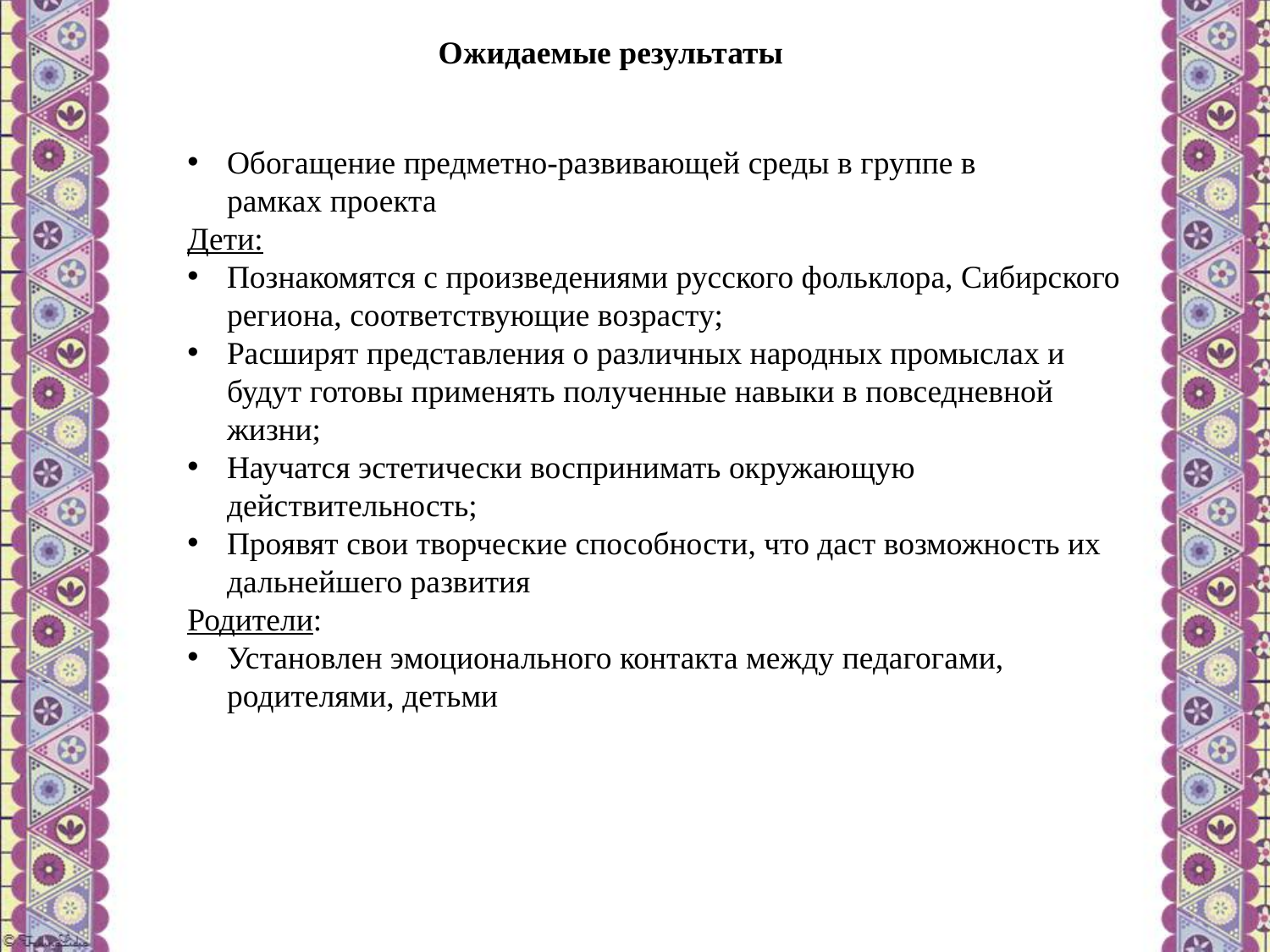

Ожидаемые результаты
Обогащение предметно-развивающей среды в группе в рамках проекта
Дети:
Познакомятся с произведениями русского фольклора, Сибирского региона, соответствующие возрасту;
Расширят представления о различных народных промыслах и будут готовы применять полученные навыки в повседневной жизни;
Научатся эстетически воспринимать окружающую действительность;
Проявят свои творческие способности, что даст возможность их дальнейшего развития
Родители:
Установлен эмоционального контакта между педагогами, родителями, детьми